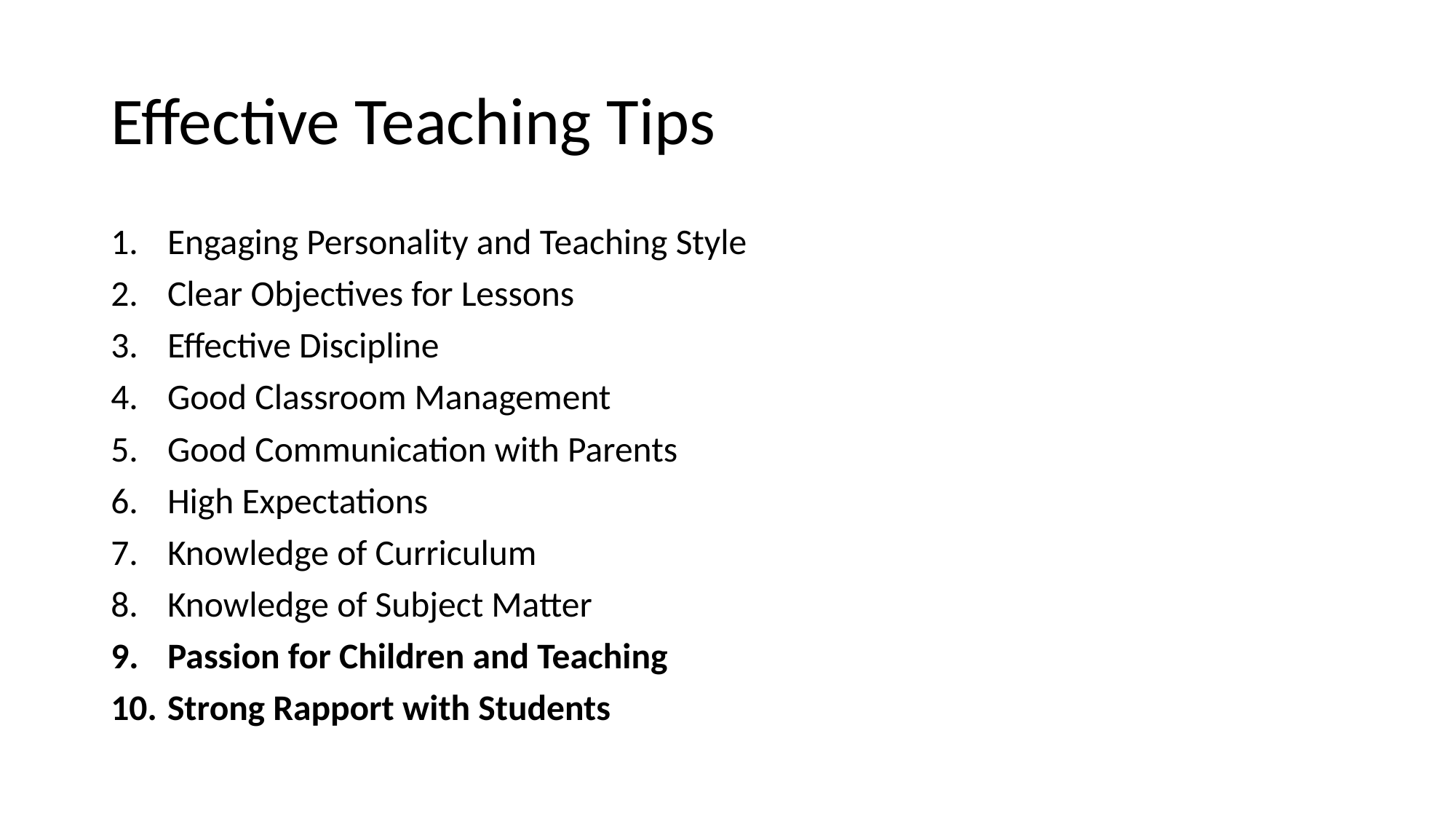

# Effective Teaching Tips
Engaging Personality and Teaching Style
Clear Objectives for Lessons
Effective Discipline
Good Classroom Management
Good Communication with Parents
High Expectations
Knowledge of Curriculum
Knowledge of Subject Matter
Passion for Children and Teaching
Strong Rapport with Students